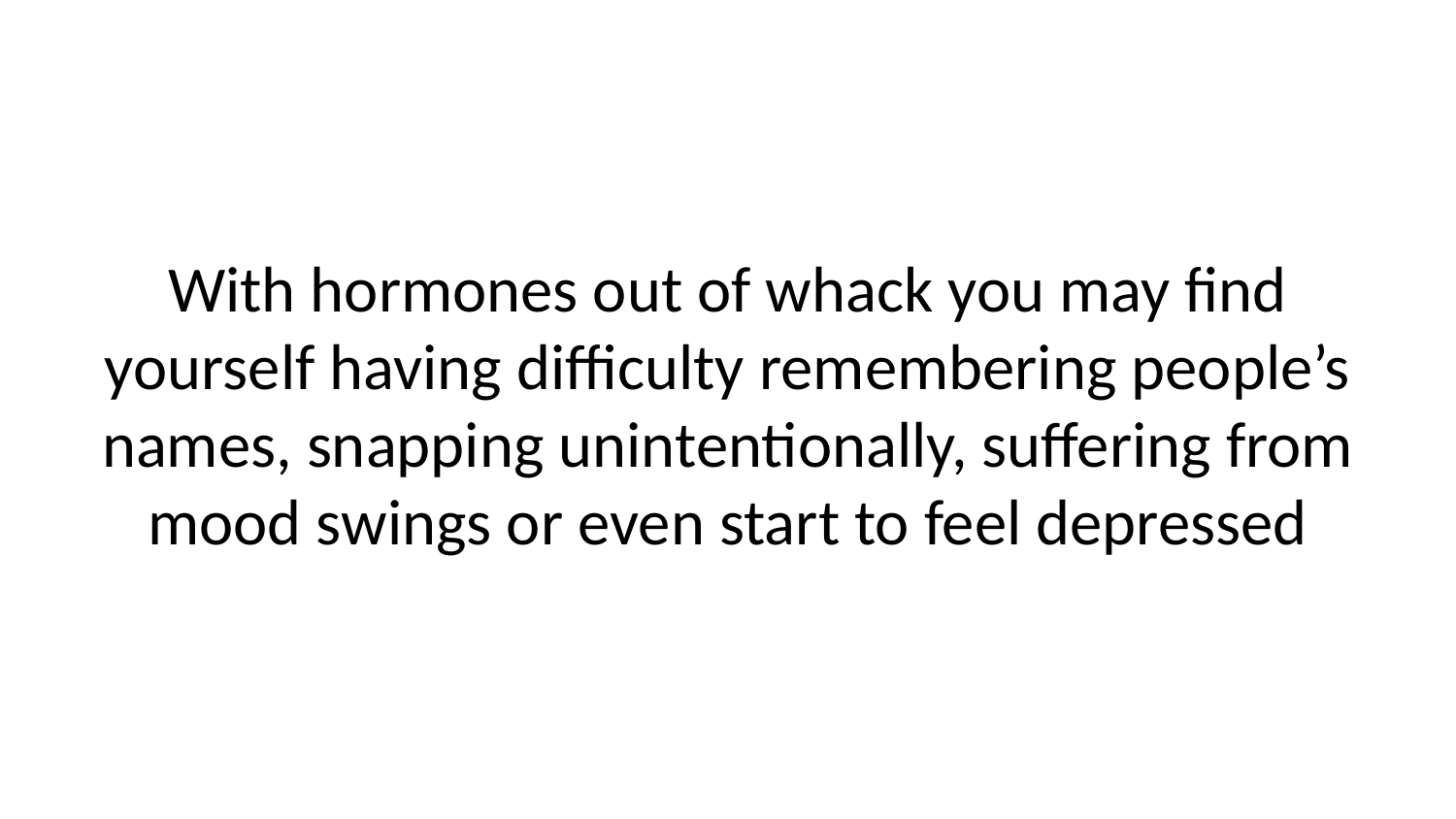

With hormones out of whack you may find yourself having difficulty remembering people’s names, snapping unintentionally, suffering from mood swings or even start to feel depressed